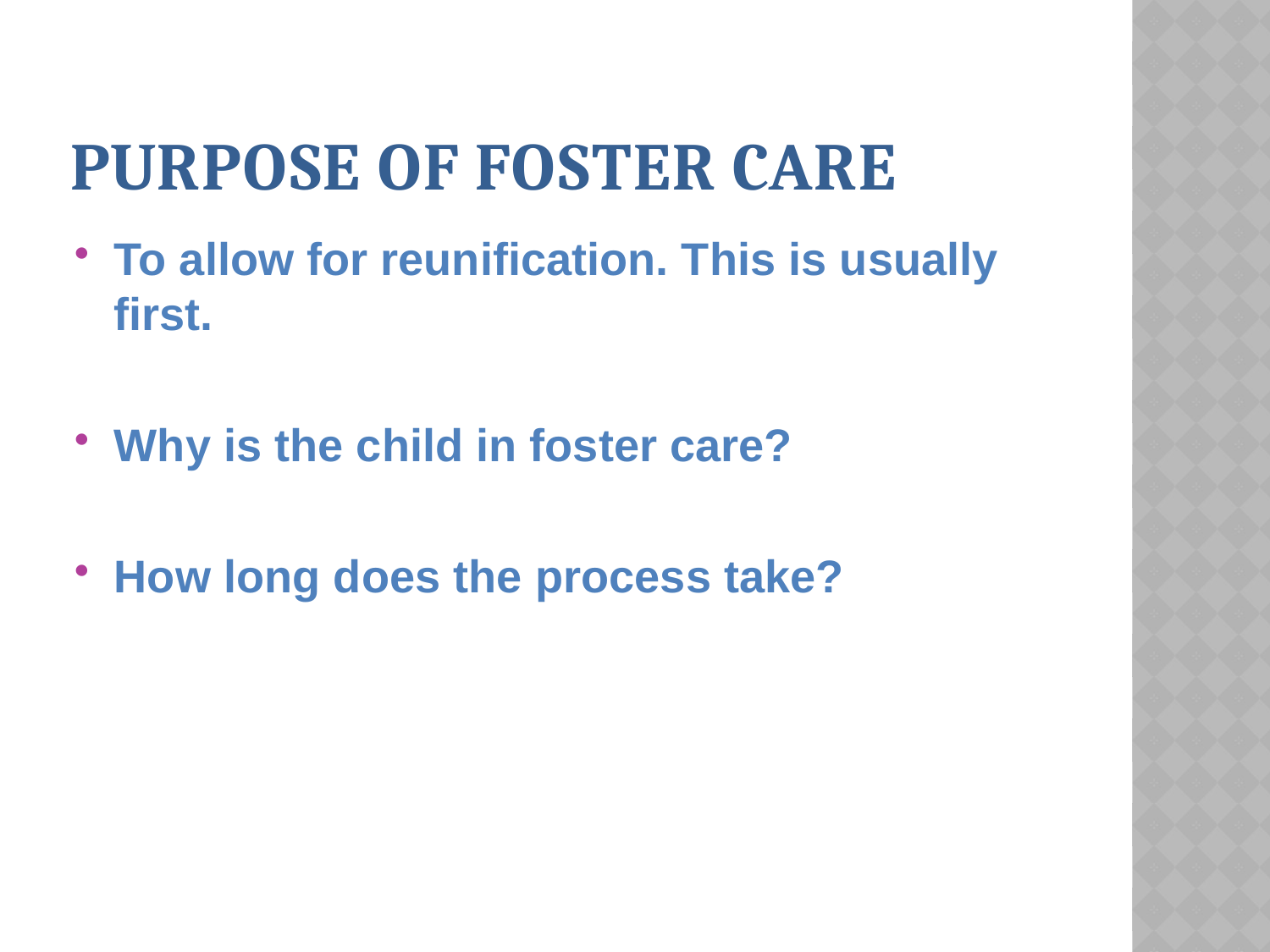

# Purpose of Foster Care
To allow for reunification. This is usually first.

Why is the child in foster care?

How long does the process take?